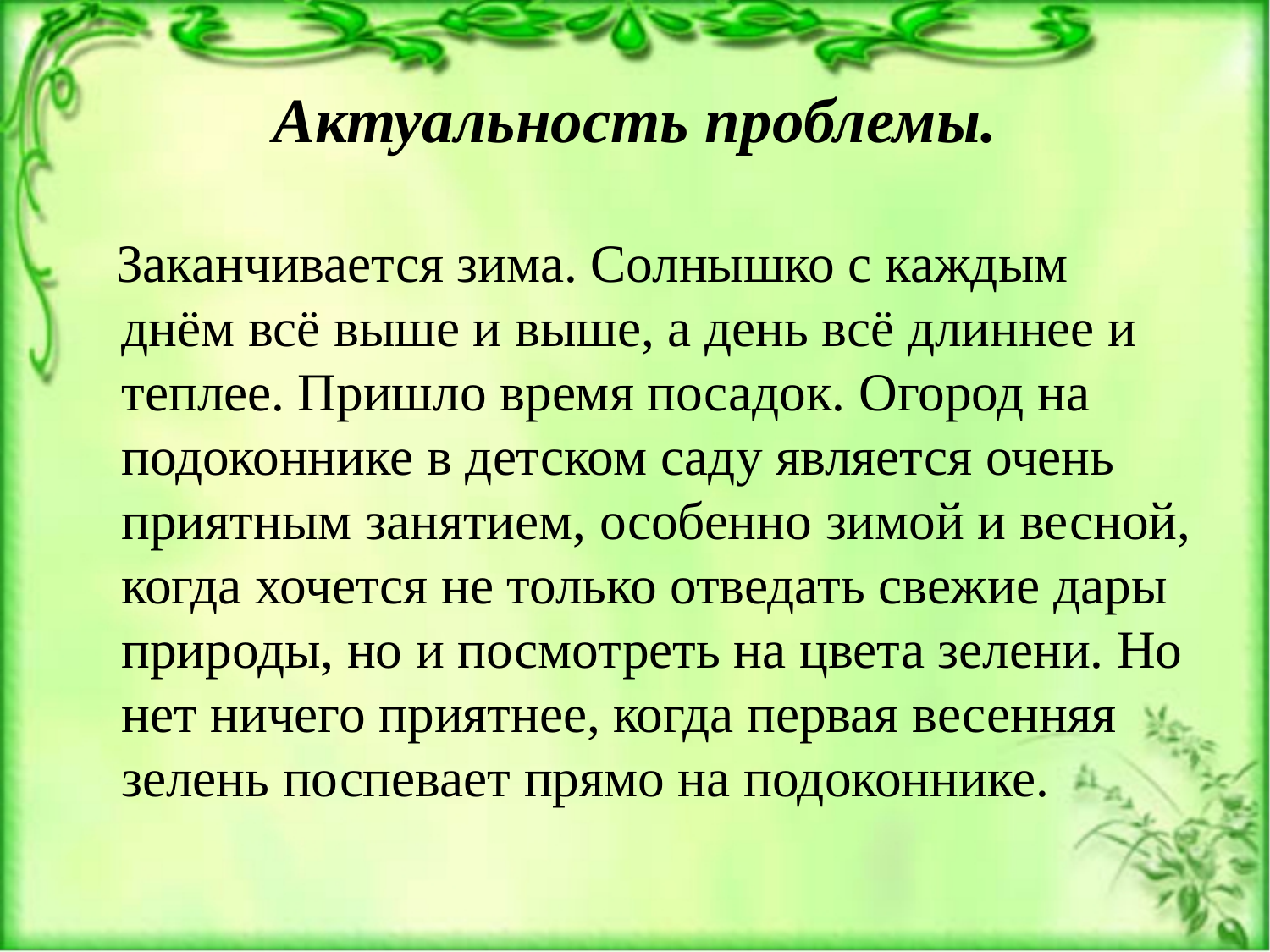

# Актуальность проблемы.
   Заканчивается зима. Солнышко с каждым днём всё выше и выше, а день всё длиннее и теплее. Пришло время посадок. Огород на подоконнике в детском саду является очень приятным занятием, особенно зимой и весной, когда хочется не только отведать свежие дары природы, но и посмотреть на цвета зелени. Но нет ничего приятнее, когда первая весенняя зелень поспевает прямо на подоконнике.